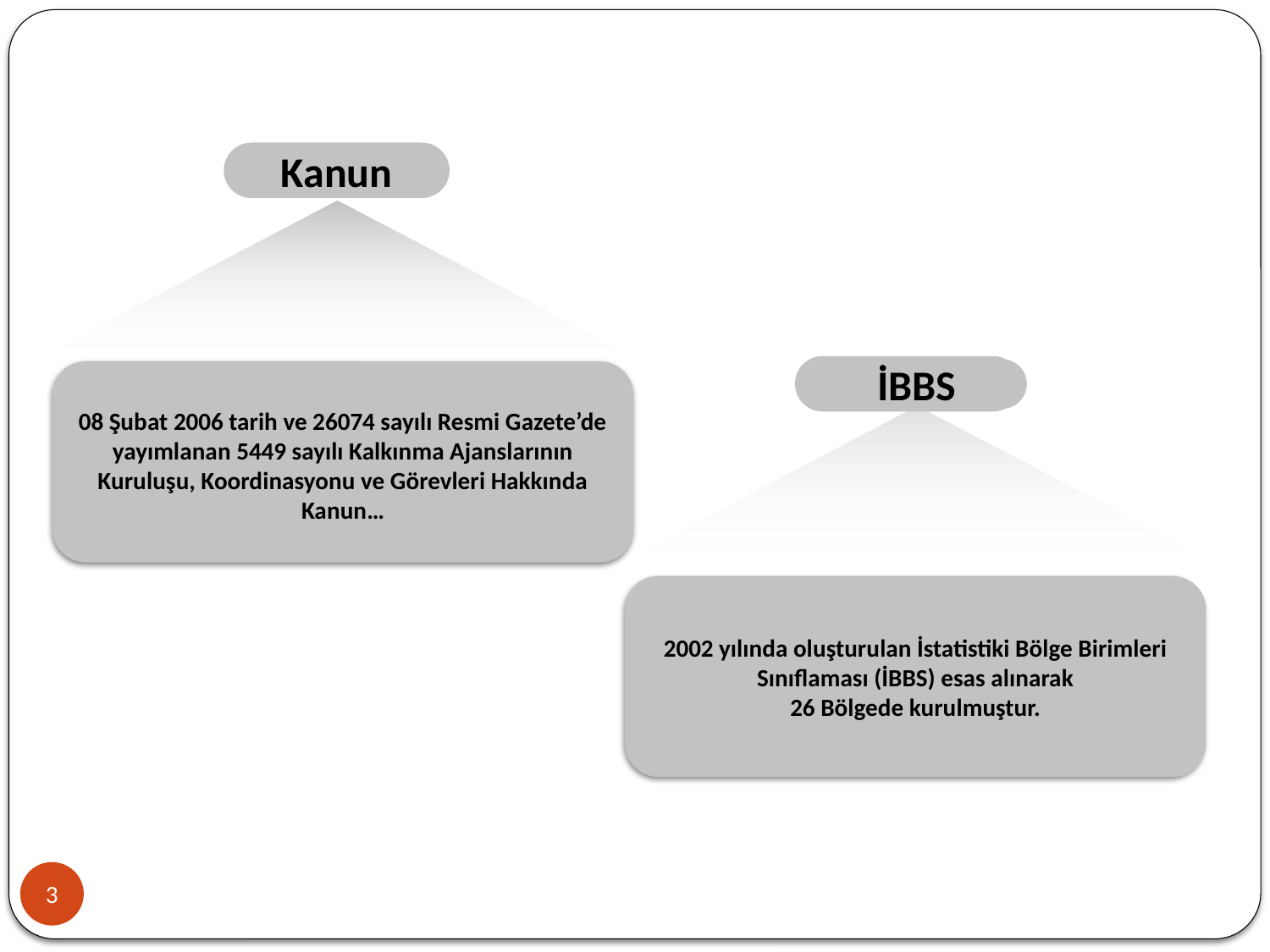

Kanun

İBBS

08 Şubat 2006 tarih ve 26074 sayılı Resmi Gazete’de yayımlanan 5449 sayılı Kalkınma Ajanslarının Kuruluşu, Koordinasyonu ve Görevleri Hakkında Kanun…

2002 yılında oluşturulan İstatistiki Bölge Birimleri Sınıflaması (İBBS) esas alınarak
26 Bölgede kurulmuştur.

16.12.2011
3